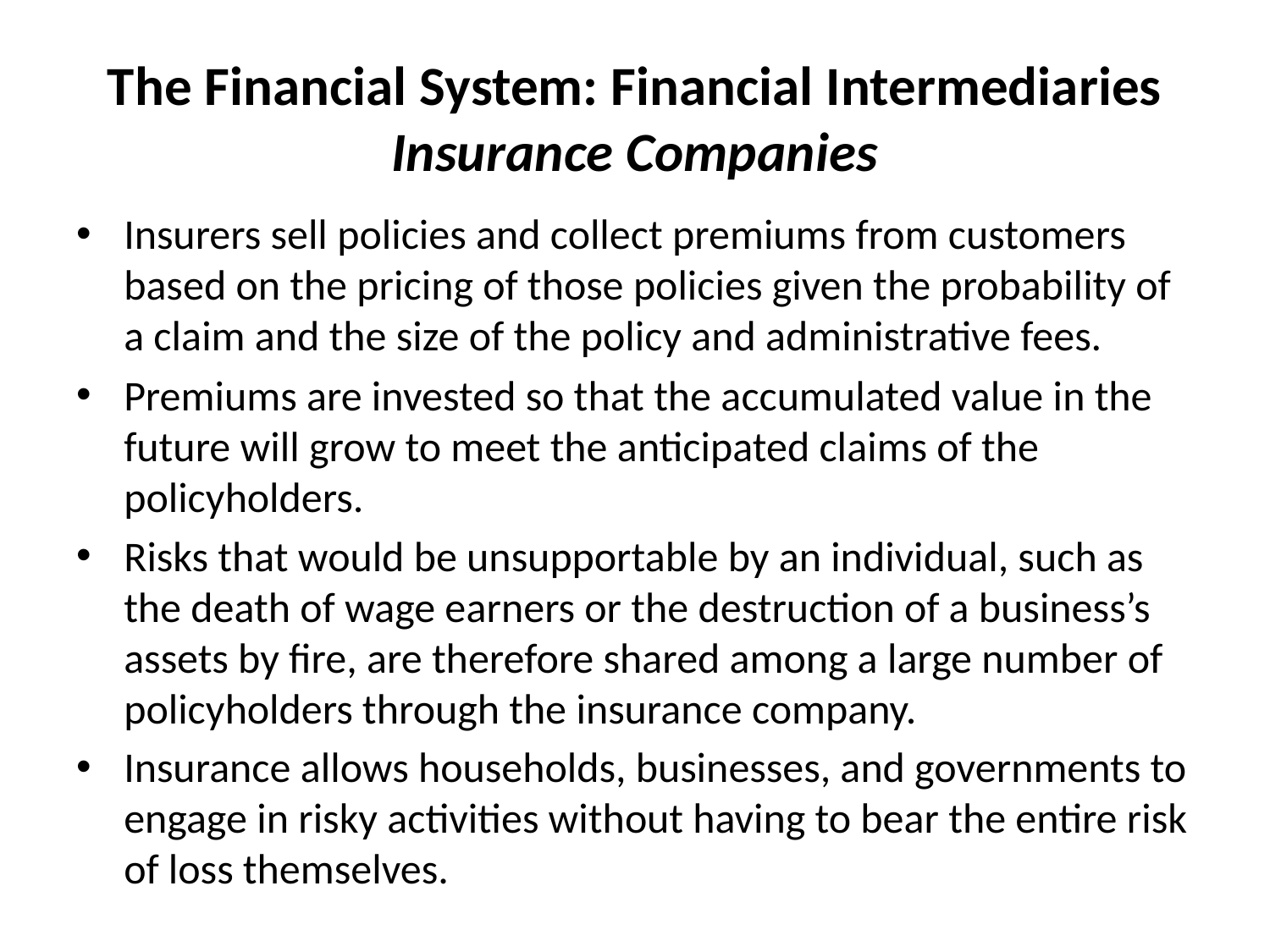

# The Financial System: Financial Intermediaries Insurance Companies
Insurers sell policies and collect premiums from customers based on the pricing of those policies given the probability of a claim and the size of the policy and administrative fees.
Premiums are invested so that the accumulated value in the future will grow to meet the anticipated claims of the policyholders.
Risks that would be unsupportable by an individual, such as the death of wage earners or the destruction of a business’s assets by fire, are therefore shared among a large number of policyholders through the insurance company.
Insurance allows households, businesses, and governments to engage in risky activities without having to bear the entire risk of loss themselves.
Booth/Cleary Introduction to Corporate Finance, Second Edition
14